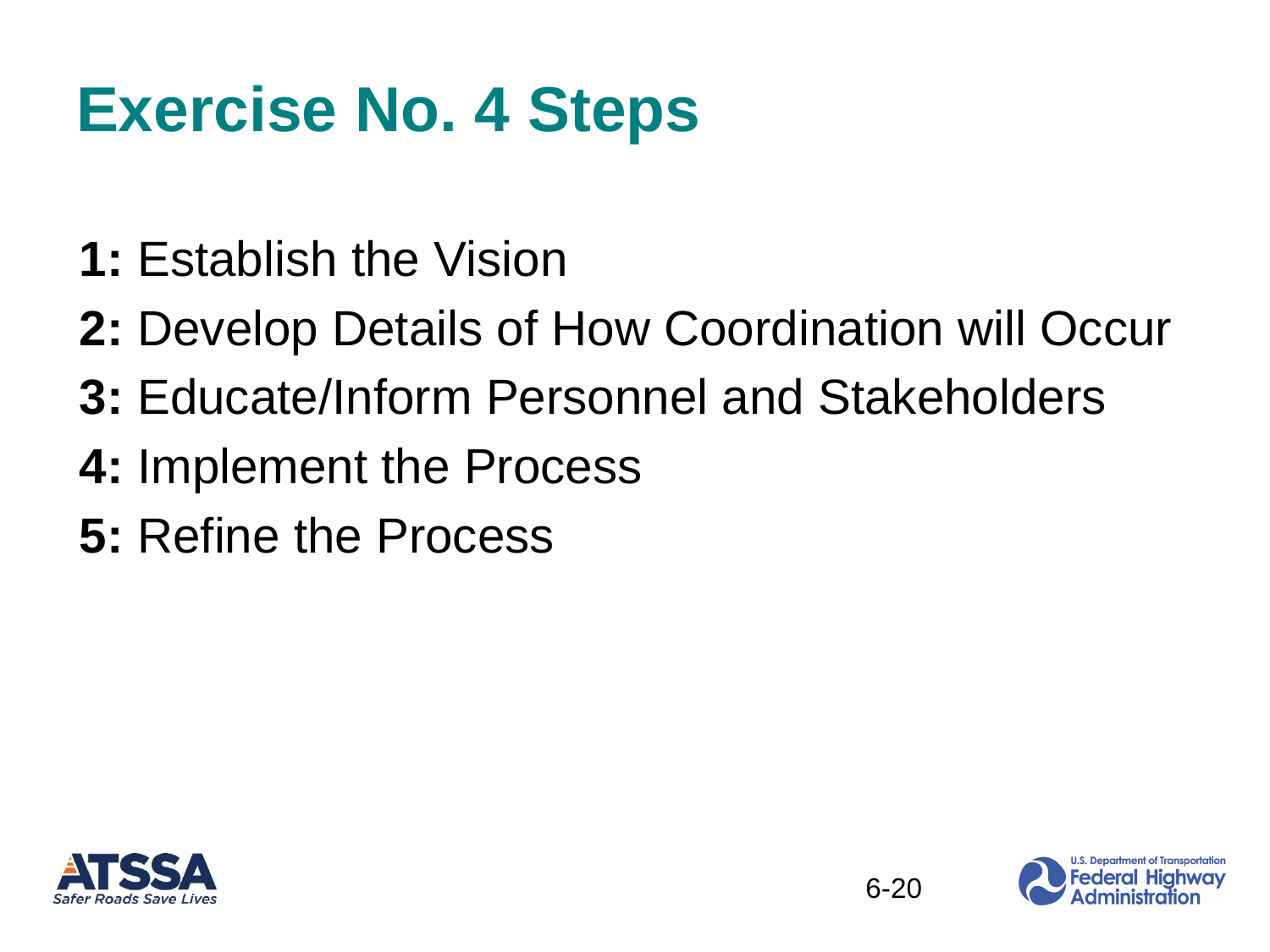

# Exercise No. 4 Steps
1: Establish the Vision
2: Develop Details of How Coordination will Occur
3: Educate/Inform Personnel and Stakeholders
4: Implement the Process
5: Refine the Process